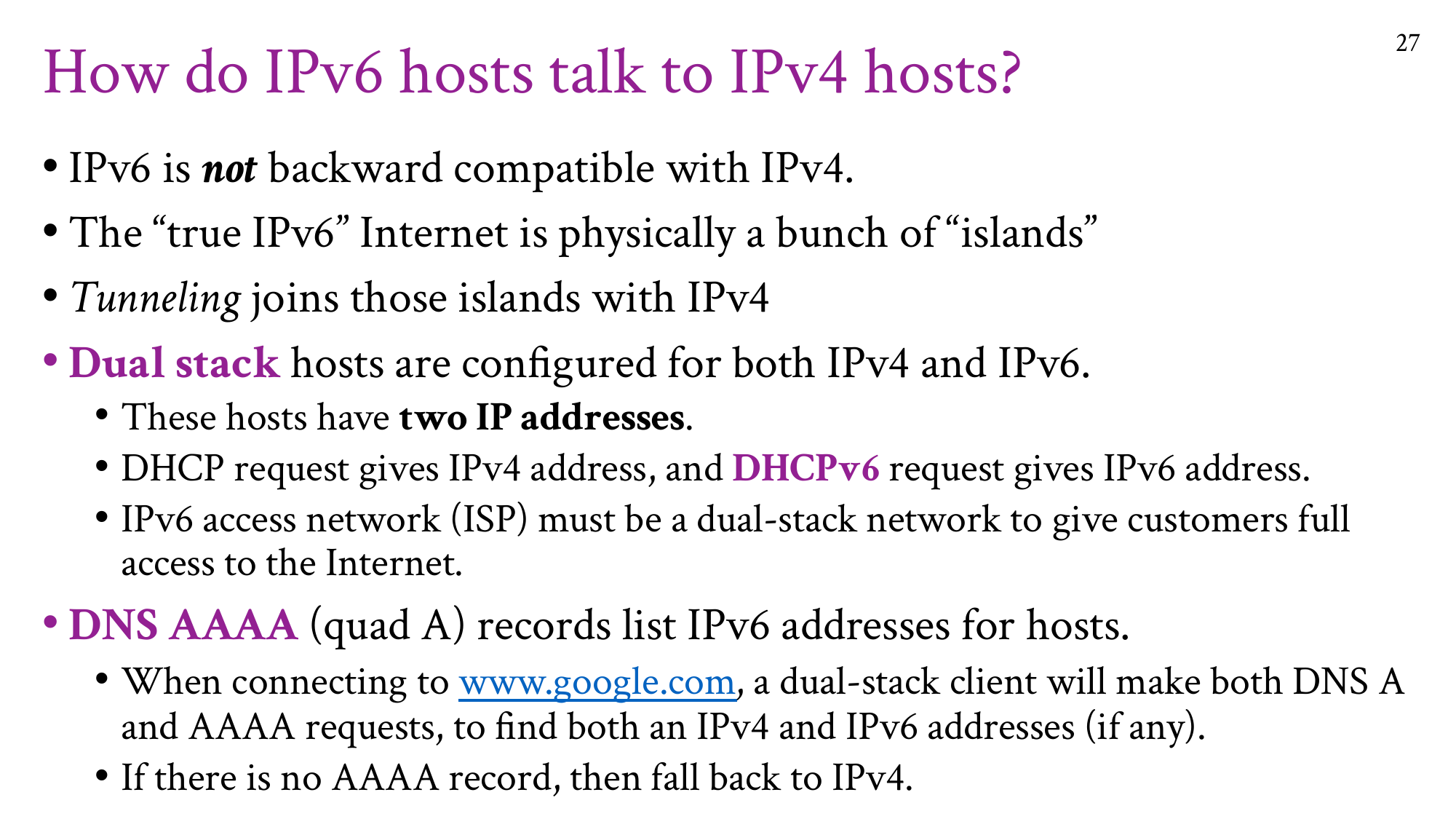

# How do IPv6 hosts talk to IPv4 hosts?
IPv6 is not backward compatible with IPv4.
The “true IPv6” Internet is physically a bunch of “islands”
Tunneling joins those islands with IPv4
Dual stack hosts are configured for both IPv4 and IPv6.
These hosts have two IP addresses.
DHCP request gives IPv4 address, and DHCPv6 request gives IPv6 address.
IPv6 access network (ISP) must be a dual-stack network to give customers full access to the Internet.
DNS AAAA (quad A) records list IPv6 addresses for hosts.
When connecting to www.google.com, a dual-stack client will make both DNS A and AAAA requests, to find both an IPv4 and IPv6 addresses (if any).
If there is no AAAA record, then fall back to IPv4.